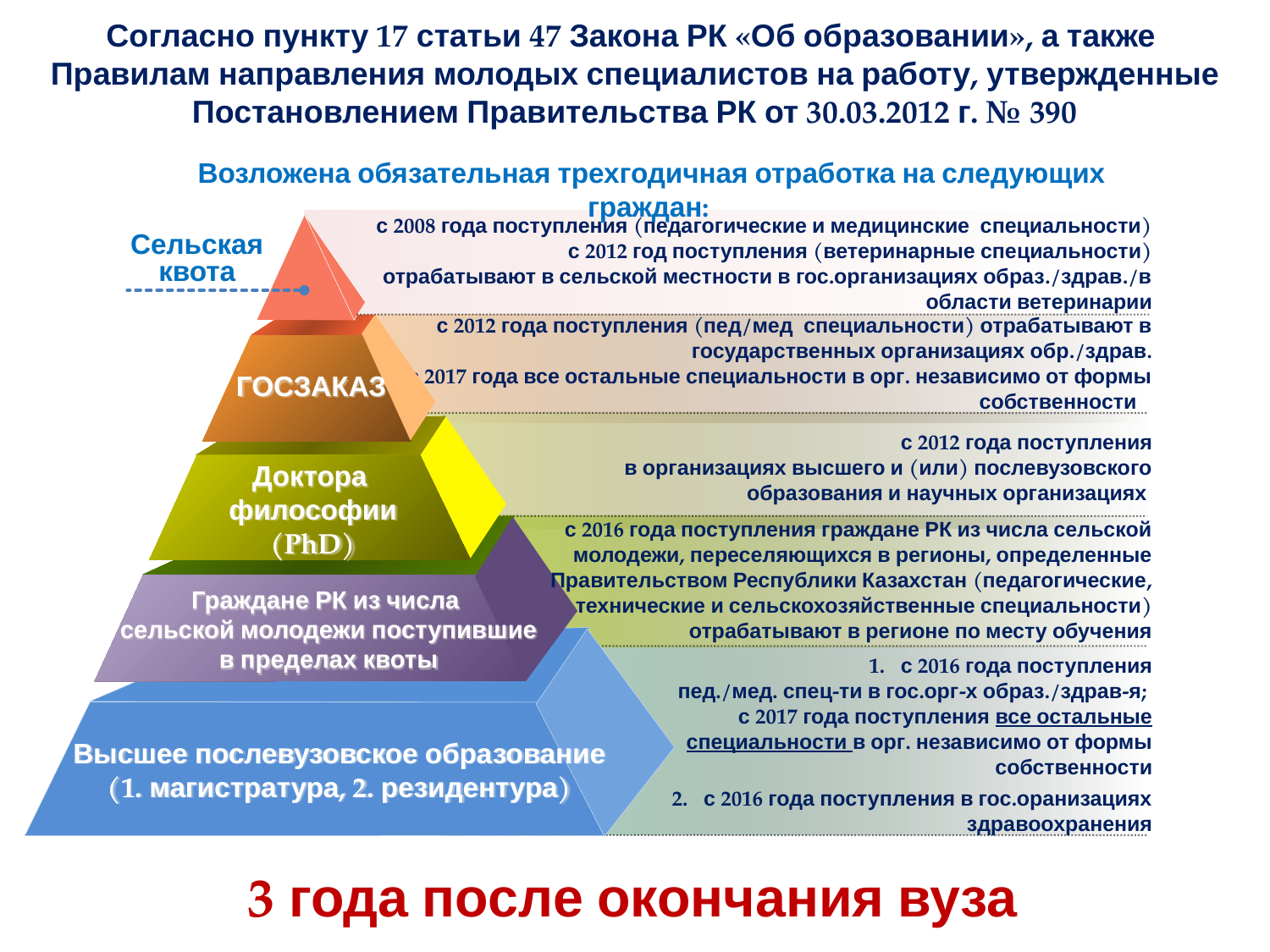

Согласно пункту 17 статьи 47 Закона РК «Об образовании», а также
Правилам направления молодых специалистов на работу, утвержденные
Постановлением Правительства РК от 30.03.2012 г. № 390
Возложена обязательная трехгодичная отработка на следующих граждан:
с 2008 года поступления (педагогические и медицинские  специальности)
с 2012 год поступления (ветеринарные специальности)
 отрабатывают в сельской местности в гос.организациях образ./здрав./в области ветеринарии

Сельская квота
с 2012 года поступления (пед/мед  специальности) отрабатывают в государственных организациях обр./здрав.
с 2017 года все остальные специальности в орг. независимо от формы собственности

ГОСЗАКАЗ

с 2012 года поступления
в организациях высшего и (или) послевузовского образования и научных организациях
Доктора
философии
(PhD)

с 2016 года поступления
пед./мед. спец-ти в гос.орг-х образ./здрав-я;
с 2017 года поступления все остальные специальности в орг. независимо от формы собственности

с 2016 года поступления в гос.оранизациях здравоохранения

Высшее послевузовское образование
(1. магистратура, 2. резидентура)

Серпін
с 2016 года поступления граждане РК из числа сельской молодежи, переселяющихся в регионы, определенные Правительством Республики Казахстан (педагогические, технические и сельскохозяйственные специальности) отрабатывают в регионе по месту обучения
Граждане РК из числа
сельской молодежи поступившие
в пределах квоты
3 года после окончания вуза